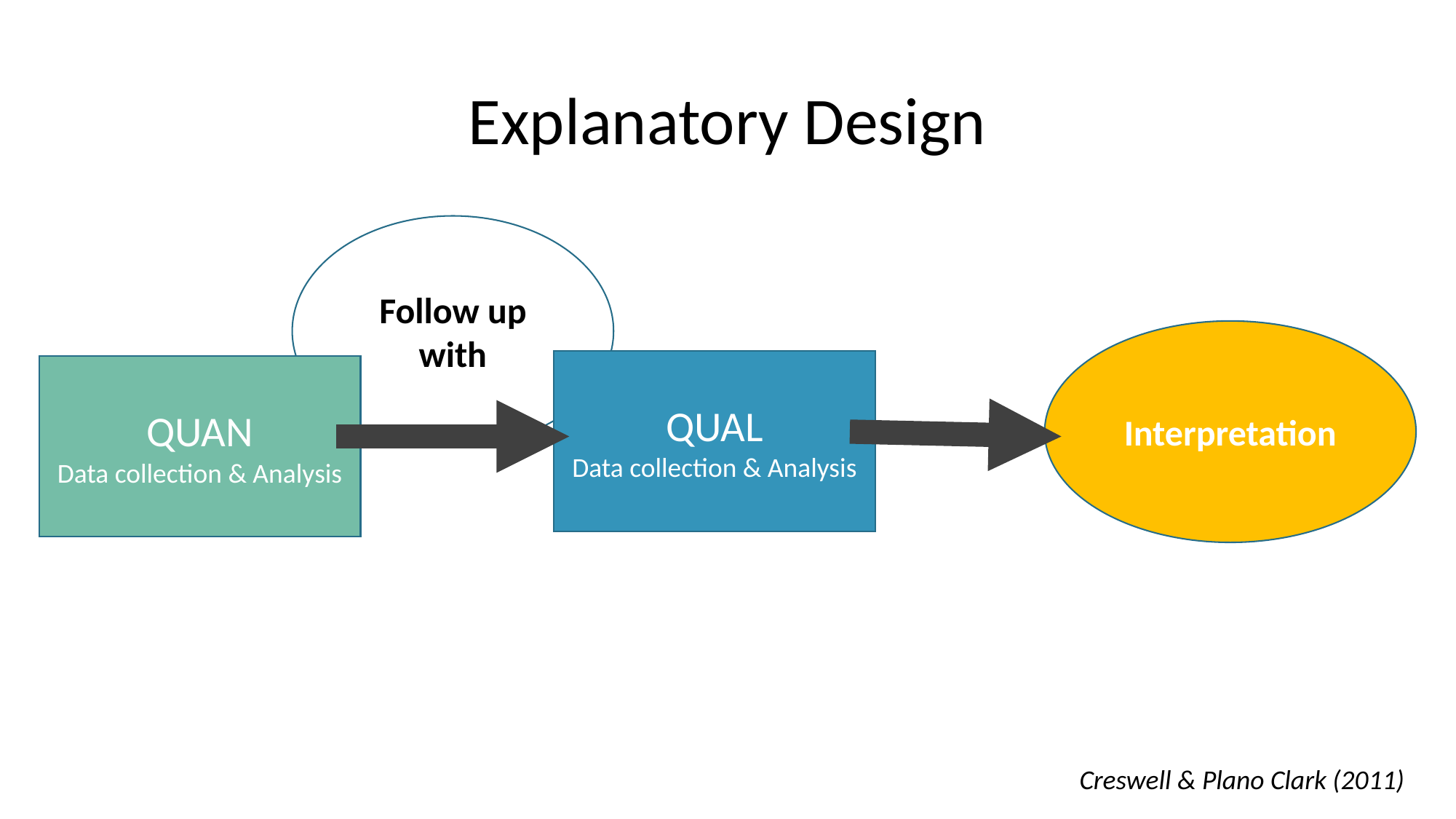

# Explanatory Design
Follow up with
Interpretation
QUAL
Data collection & Analysis
QUAN
Data collection & Analysis

Creswell & Plano Clark (2011)